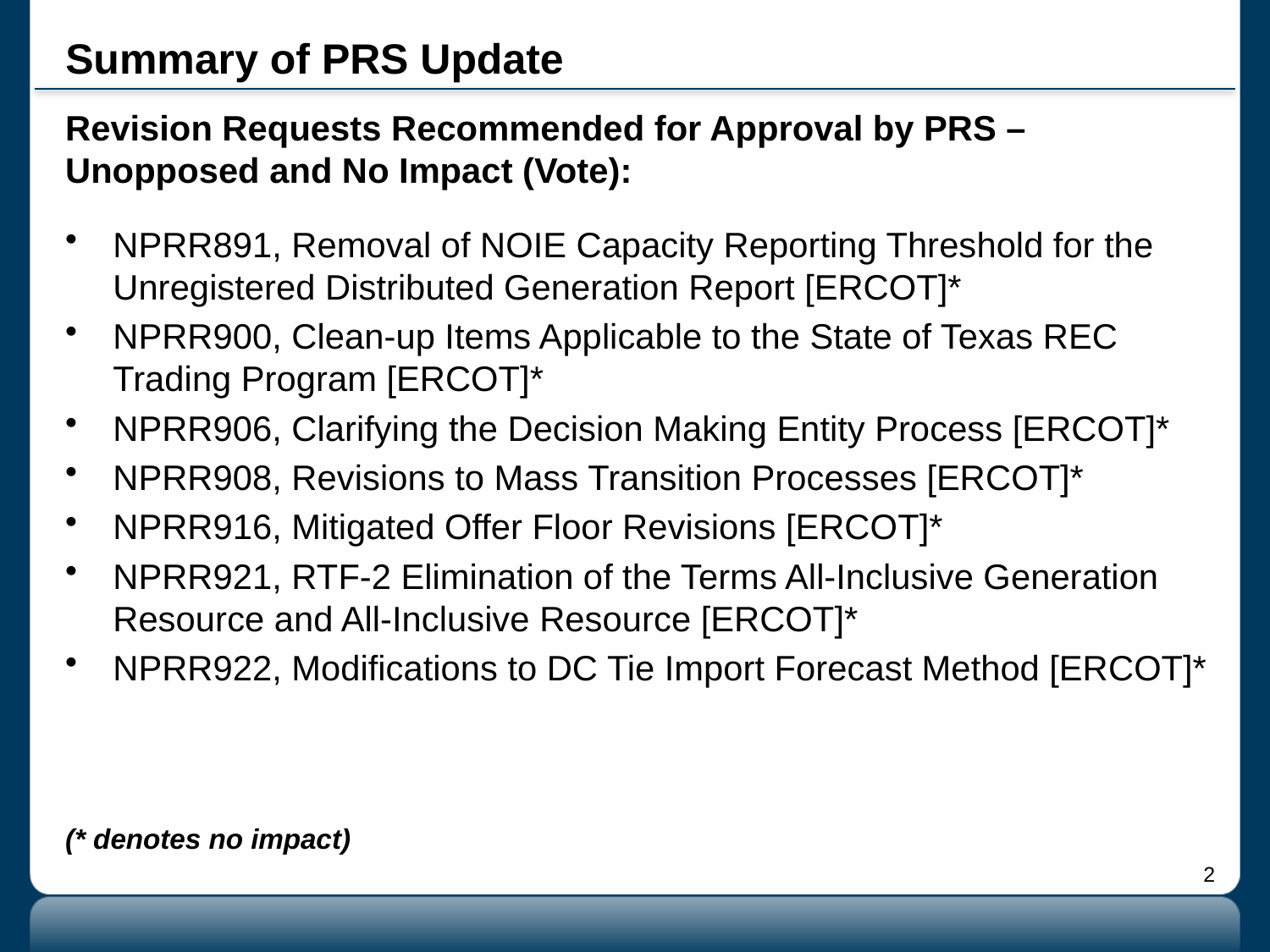

# Summary of PRS Update
Revision Requests Recommended for Approval by PRS – Unopposed and No Impact (Vote):

NPRR891, Removal of NOIE Capacity Reporting Threshold for the Unregistered Distributed Generation Report [ERCOT]*
NPRR900, Clean-up Items Applicable to the State of Texas REC Trading Program [ERCOT]*
NPRR906, Clarifying the Decision Making Entity Process [ERCOT]*
NPRR908, Revisions to Mass Transition Processes [ERCOT]*
NPRR916, Mitigated Offer Floor Revisions [ERCOT]*
NPRR921, RTF-2 Elimination of the Terms All-Inclusive Generation Resource and All-Inclusive Resource [ERCOT]*
NPRR922, Modifications to DC Tie Import Forecast Method [ERCOT]*

(* denotes no impact)